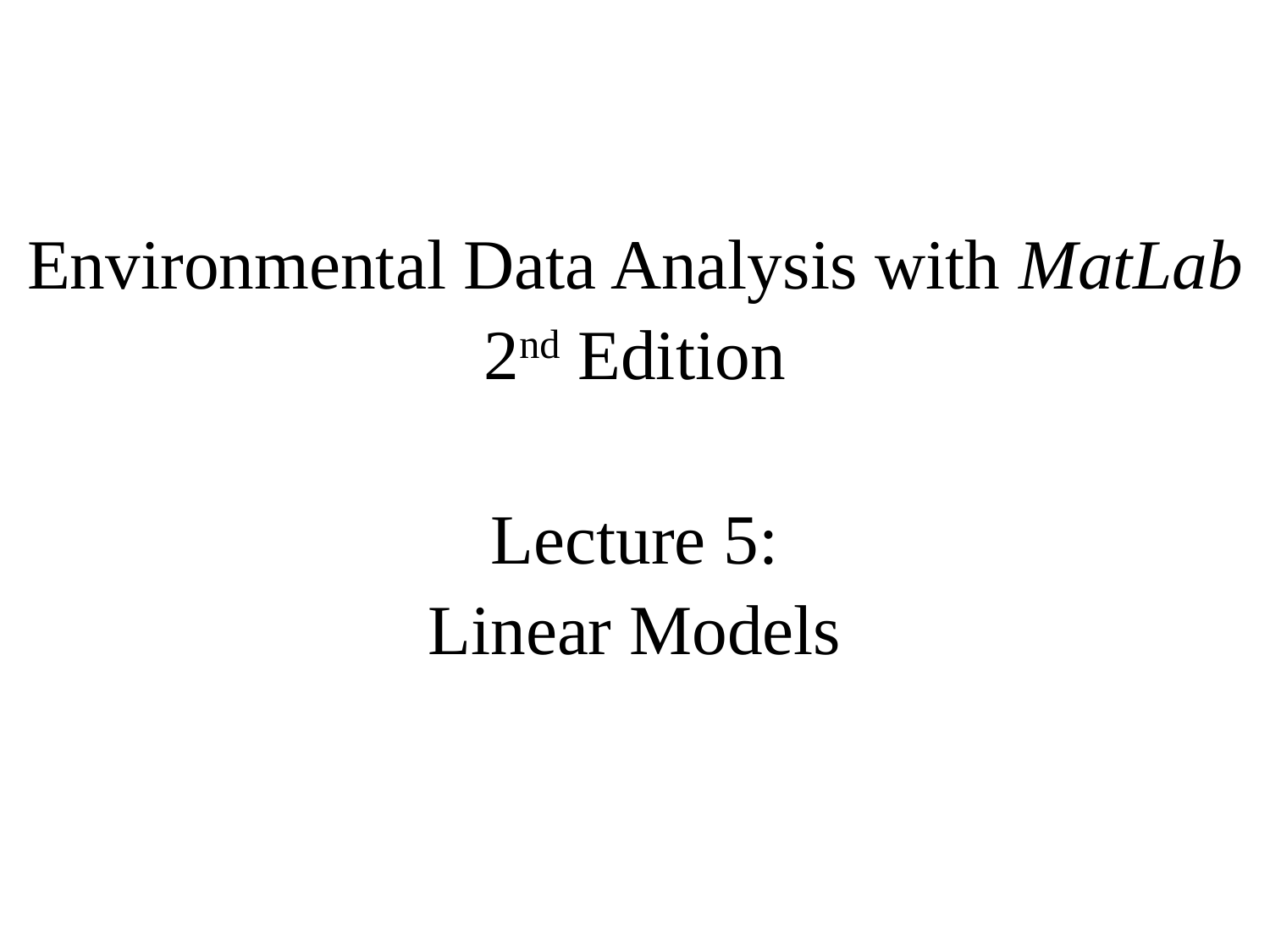

Environmental Data Analysis with MatLab
2nd Edition
Lecture 5:
Linear Models